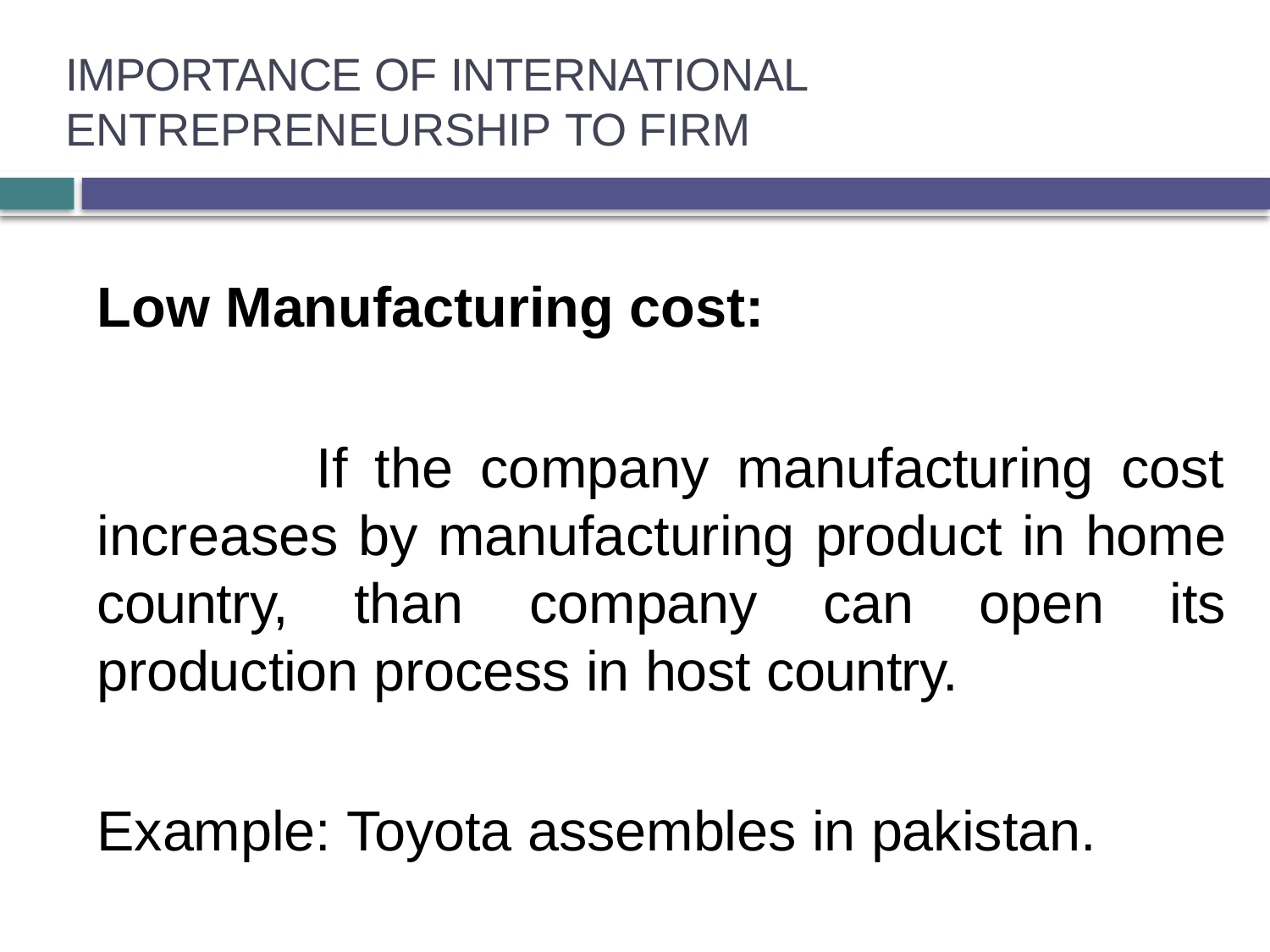

# IMPORTANCE OF INTERNATIONAL ENTREPRENEURSHIP TO FIRM
Low Manufacturing cost:

        If the company manufacturing cost increases by manufacturing product in home country, than company can open its production process in host country.

Example: Toyota assembles in pakistan.